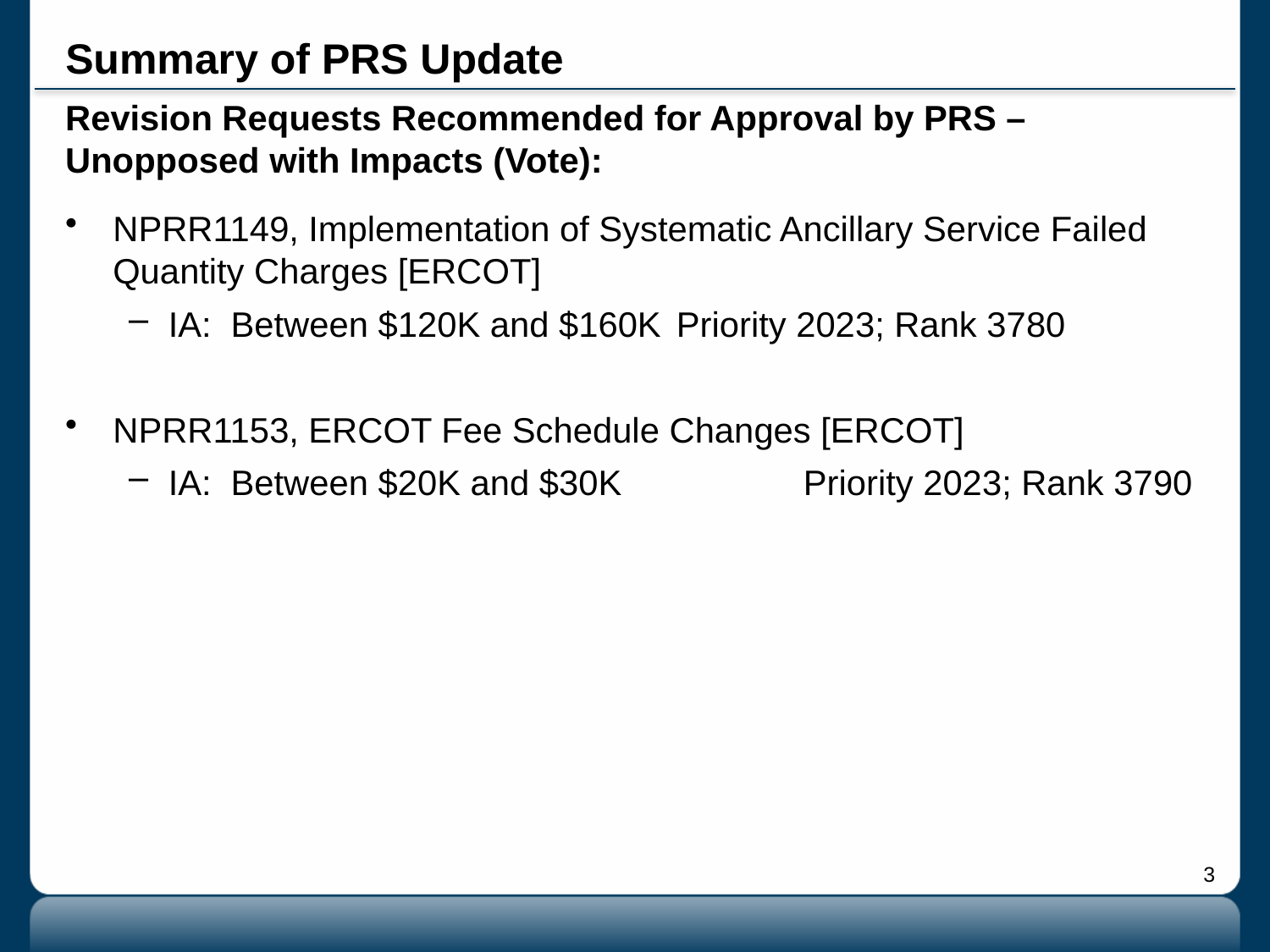

# Summary of PRS Update
Revision Requests Recommended for Approval by PRS – Unopposed with Impacts (Vote):
NPRR1149, Implementation of Systematic Ancillary Service Failed Quantity Charges [ERCOT]
IA:  Between $120K and $160K	Priority 2023; Rank 3780

NPRR1153, ERCOT Fee Schedule Changes [ERCOT]
IA:  Between $20K and $30K		Priority 2023; Rank 3790